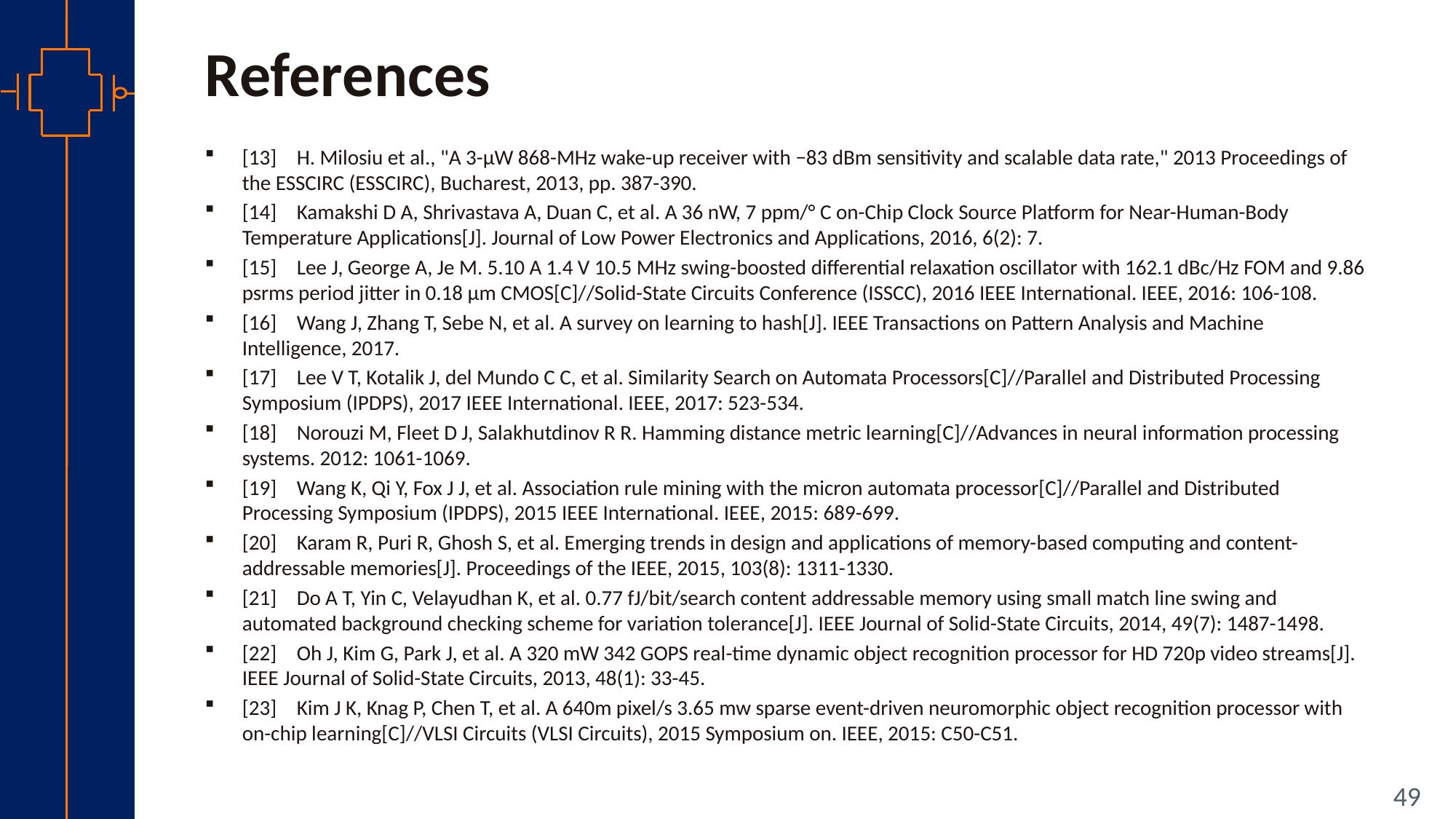

# References
[13]	H. Milosiu et al., "A 3-µW 868-MHz wake-up receiver with −83 dBm sensitivity and scalable data rate," 2013 Proceedings of the ESSCIRC (ESSCIRC), Bucharest, 2013, pp. 387-390.
[14]	Kamakshi D A, Shrivastava A, Duan C, et al. A 36 nW, 7 ppm/° C on-Chip Clock Source Platform for Near-Human-Body Temperature Applications[J]. Journal of Low Power Electronics and Applications, 2016, 6(2): 7.
[15]	Lee J, George A, Je M. 5.10 A 1.4 V 10.5 MHz swing-boosted differential relaxation oscillator with 162.1 dBc/Hz FOM and 9.86 psrms period jitter in 0.18 µm CMOS[C]//Solid-State Circuits Conference (ISSCC), 2016 IEEE International. IEEE, 2016: 106-108.
[16]	Wang J, Zhang T, Sebe N, et al. A survey on learning to hash[J]. IEEE Transactions on Pattern Analysis and Machine Intelligence, 2017.
[17]	Lee V T, Kotalik J, del Mundo C C, et al. Similarity Search on Automata Processors[C]//Parallel and Distributed Processing Symposium (IPDPS), 2017 IEEE International. IEEE, 2017: 523-534.
[18]	Norouzi M, Fleet D J, Salakhutdinov R R. Hamming distance metric learning[C]//Advances in neural information processing systems. 2012: 1061-1069.
[19]	Wang K, Qi Y, Fox J J, et al. Association rule mining with the micron automata processor[C]//Parallel and Distributed Processing Symposium (IPDPS), 2015 IEEE International. IEEE, 2015: 689-699.
[20]	Karam R, Puri R, Ghosh S, et al. Emerging trends in design and applications of memory-based computing and content-addressable memories[J]. Proceedings of the IEEE, 2015, 103(8): 1311-1330.
[21]	Do A T, Yin C, Velayudhan K, et al. 0.77 fJ/bit/search content addressable memory using small match line swing and automated background checking scheme for variation tolerance[J]. IEEE Journal of Solid-State Circuits, 2014, 49(7): 1487-1498.
[22]	Oh J, Kim G, Park J, et al. A 320 mW 342 GOPS real-time dynamic object recognition processor for HD 720p video streams[J]. IEEE Journal of Solid-State Circuits, 2013, 48(1): 33-45.
[23]	Kim J K, Knag P, Chen T, et al. A 640m pixel/s 3.65 mw sparse event-driven neuromorphic object recognition processor with on-chip learning[C]//VLSI Circuits (VLSI Circuits), 2015 Symposium on. IEEE, 2015: C50-C51.

49